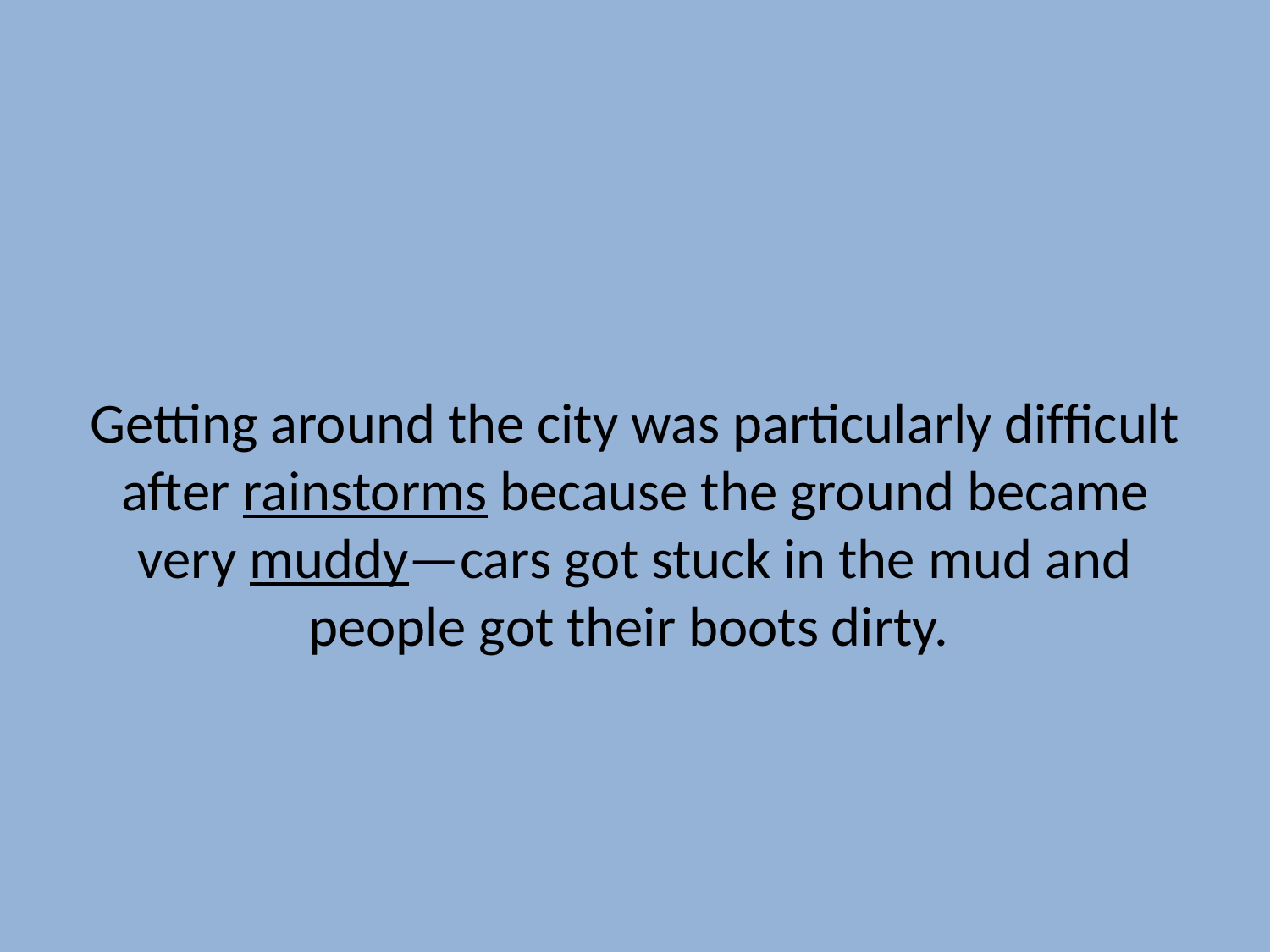

#

Getting around the city was particularly difﬁcult after rainstorms because the ground became very muddy—cars got stuck in the mud and people got their boots dirty.